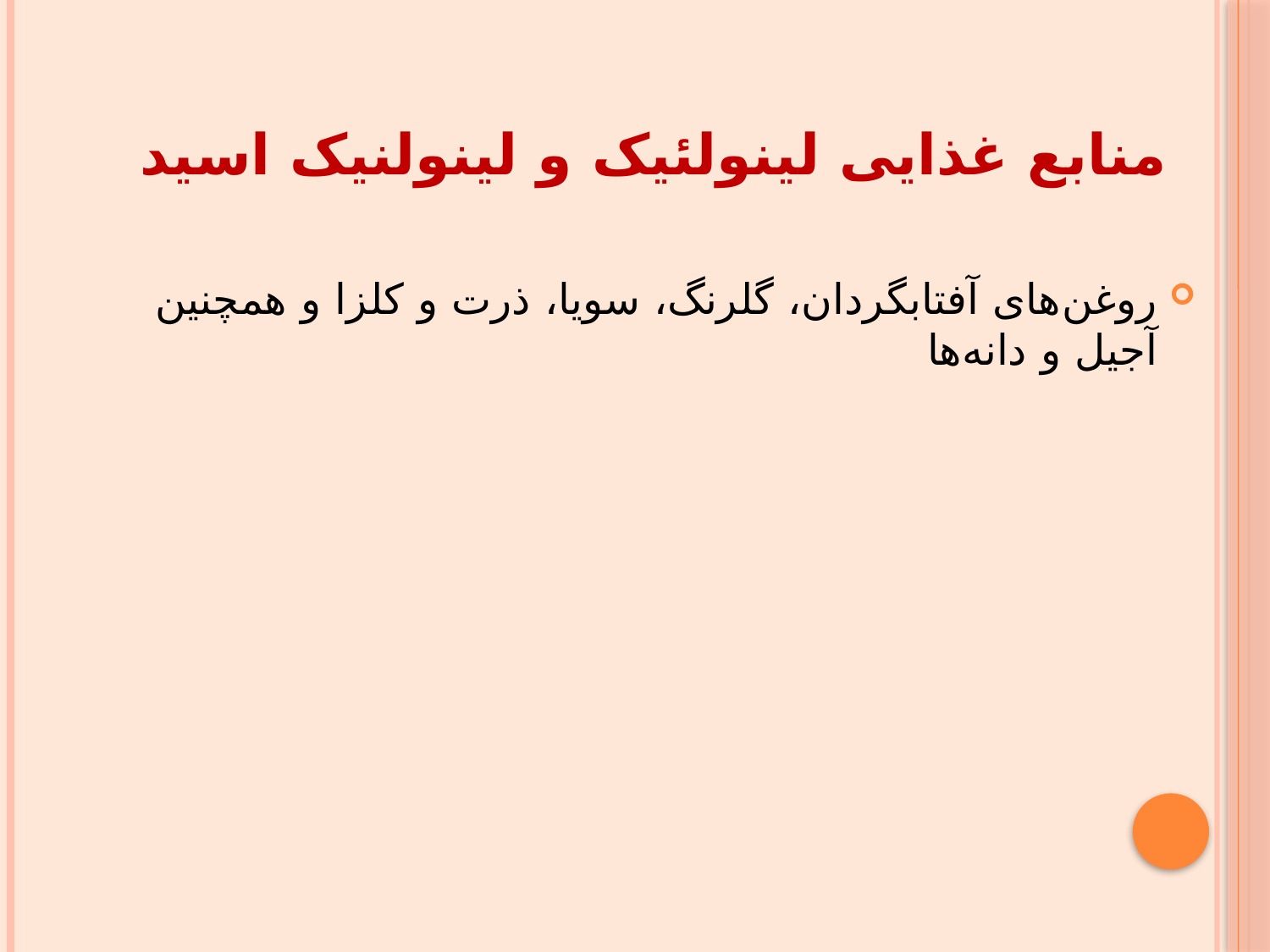

# منابع غذایی لینولئیک و لینولنیک اسید
روغن‌های آفتابگردان، گلرنگ، سویا، ذرت و کلزا و همچنین آجیل و دانه‌ها